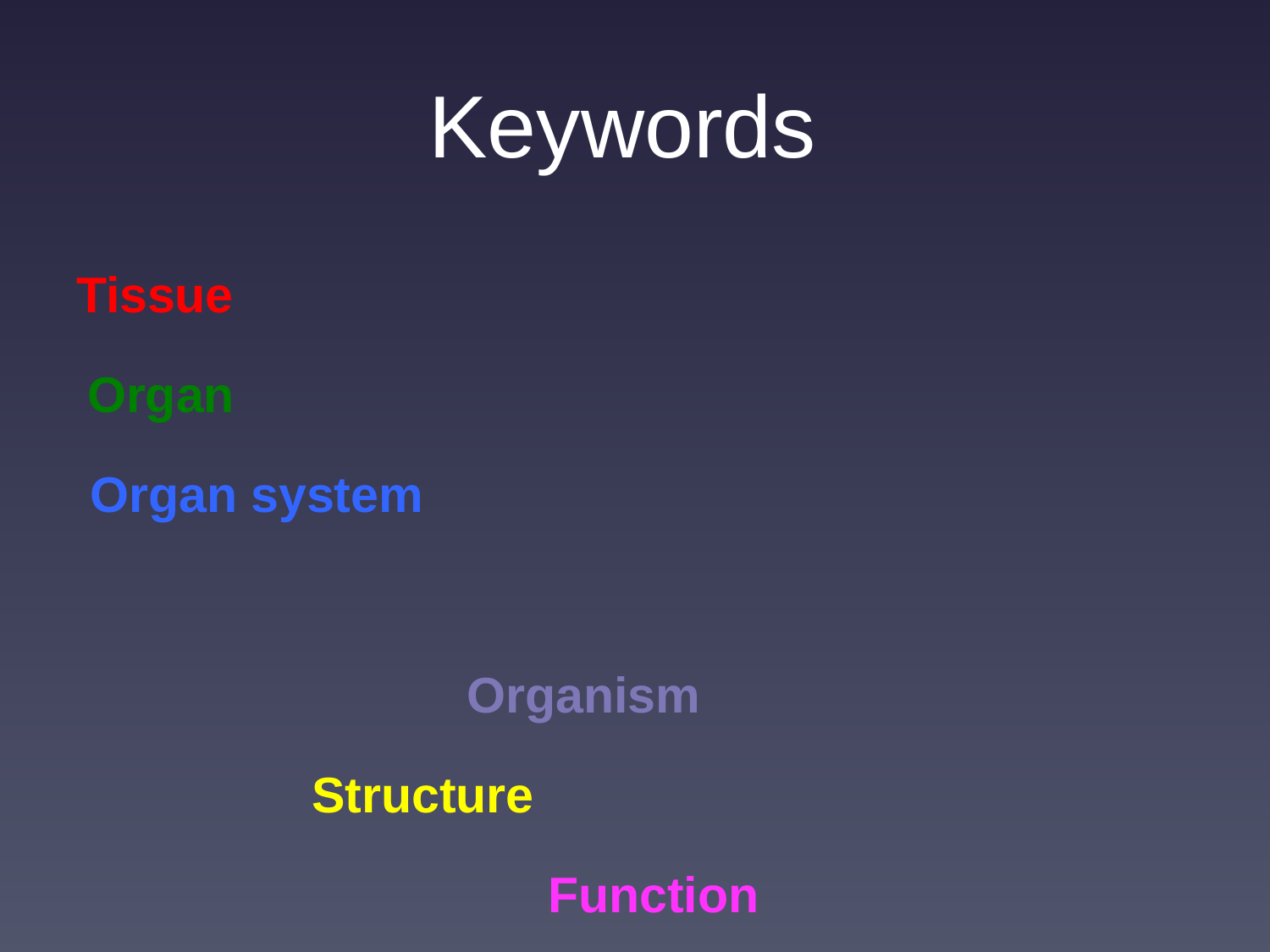

# Keywords
Tissue
 Organ
 Organ system

 Organism
Structure
Function